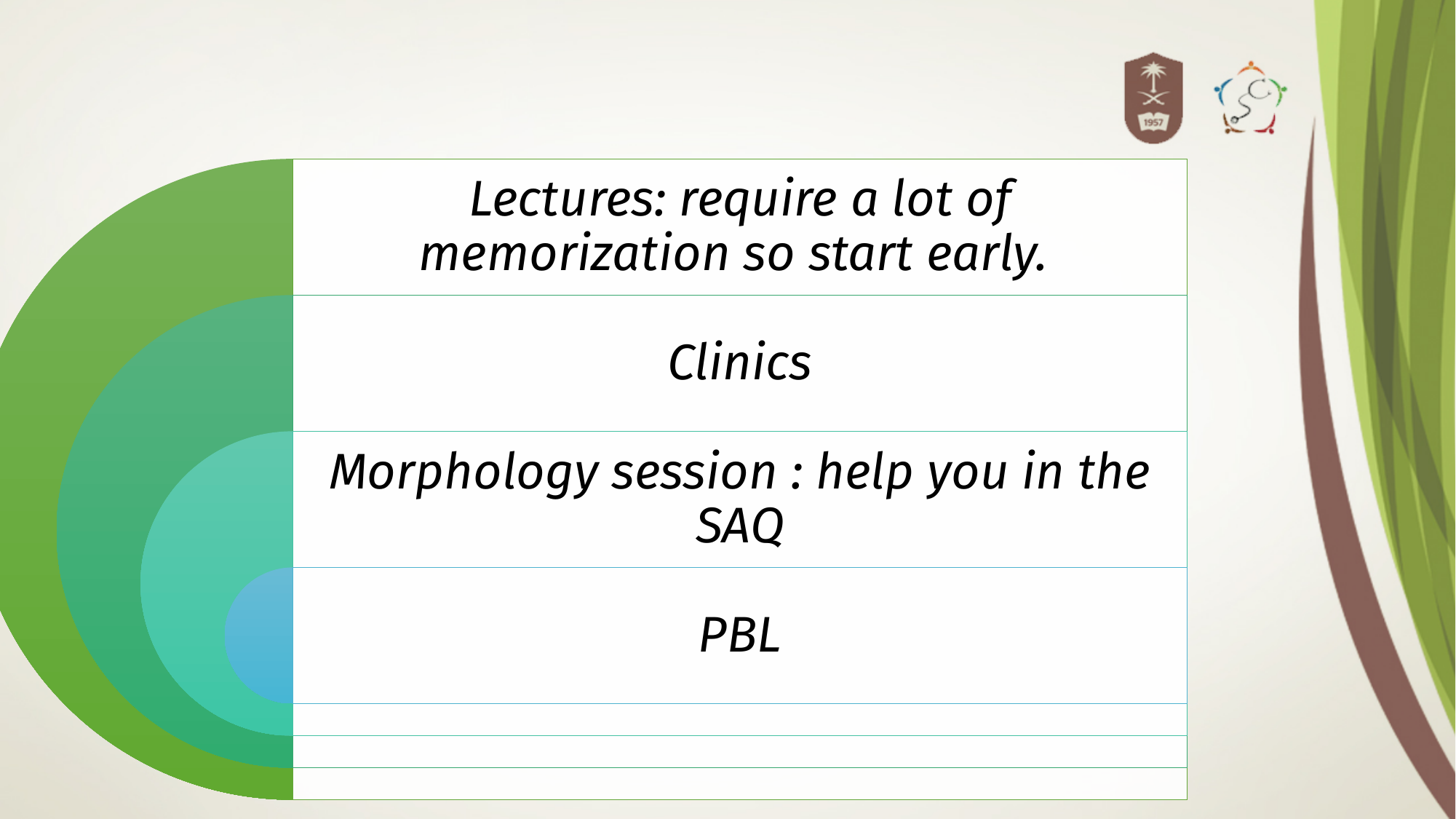

Lectures: require a lot of memorization so start early.
Clinics
Morphology session : help you in the SAQ
PBL